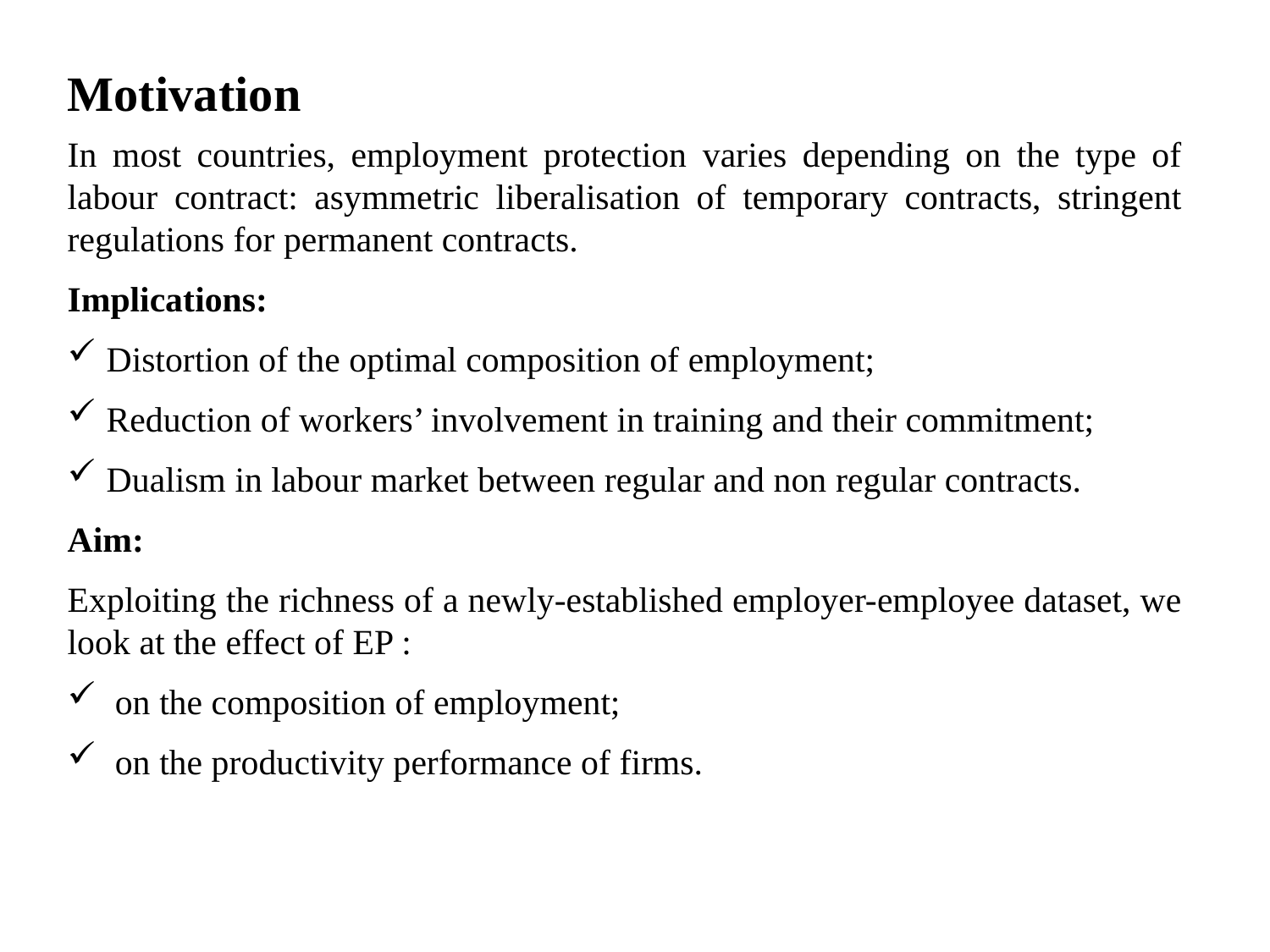

# Motivation
In most countries, employment protection varies depending on the type of labour contract: asymmetric liberalisation of temporary contracts, stringent regulations for permanent contracts.
Implications:
 Distortion of the optimal composition of employment;
 Reduction of workers’ involvement in training and their commitment;
 Dualism in labour market between regular and non regular contracts.
Aim:
Exploiting the richness of a newly-established employer-employee dataset, we look at the effect of EP :
on the composition of employment;
on the productivity performance of firms.